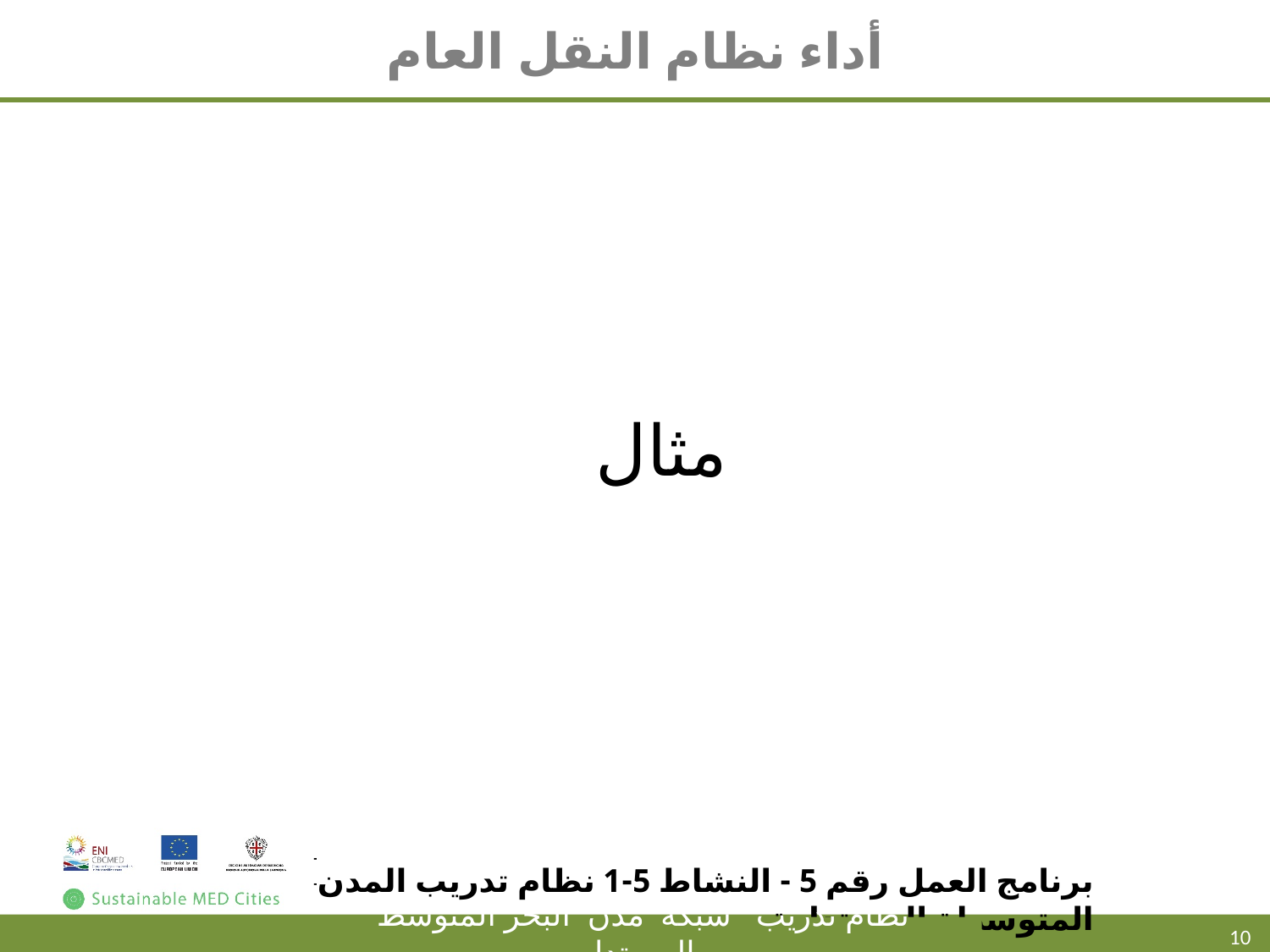

# أداء نظام النقل العام
مثال

برنامج العمل رقم 5 - النشاط 5-1 نظام تدريب المدن المتوسطة المستدامة
10
نظام تدريب   شبكة  مدن  البحر المتوسط   المستدام